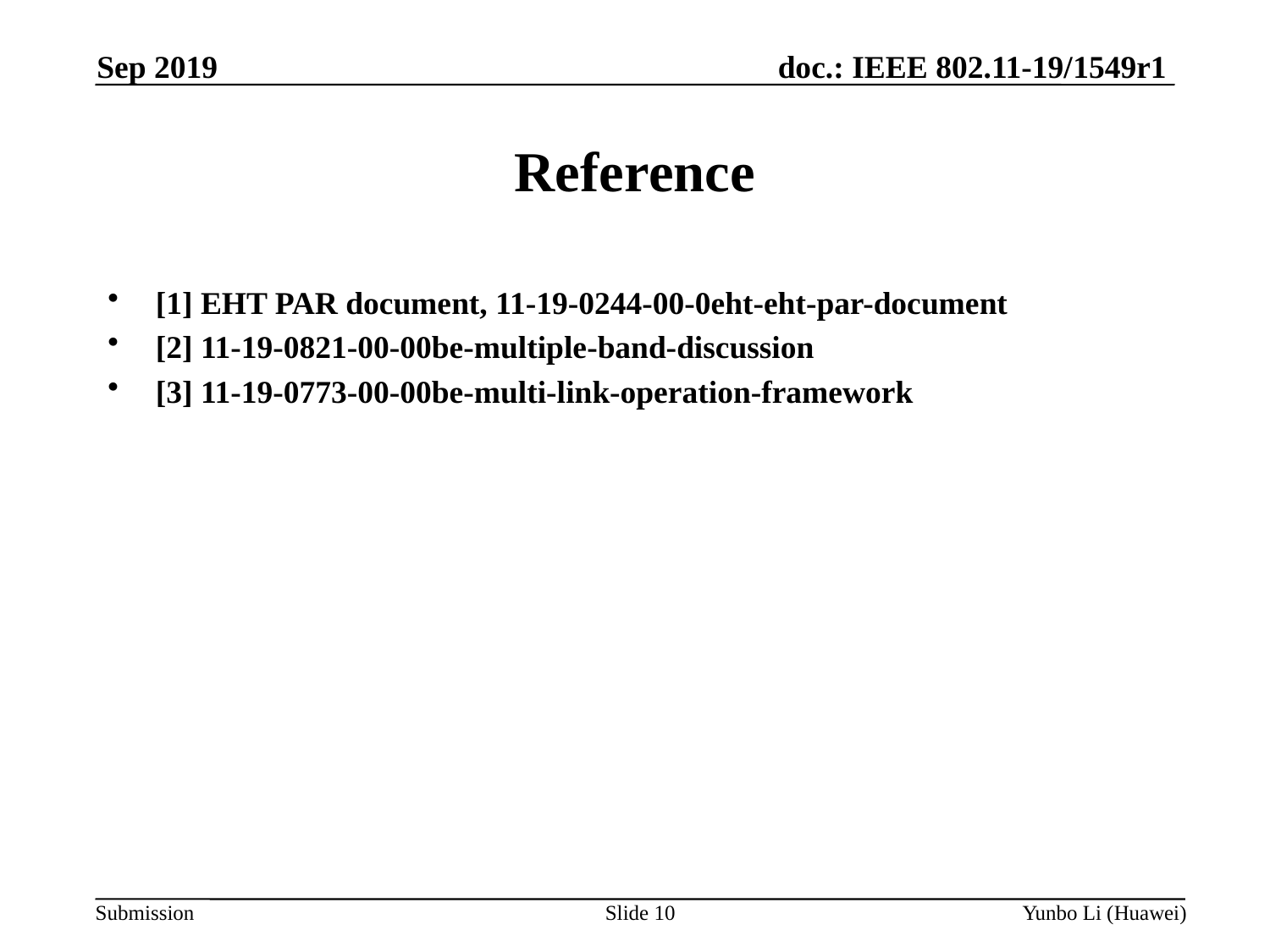

Sep 2019
Reference
[1] EHT PAR document, 11-19-0244-00-0eht-eht-par-document
[2] 11-19-0821-00-00be-multiple-band-discussion
[3] 11-19-0773-00-00be-multi-link-operation-framework
Slide 10
Yunbo Li (Huawei)